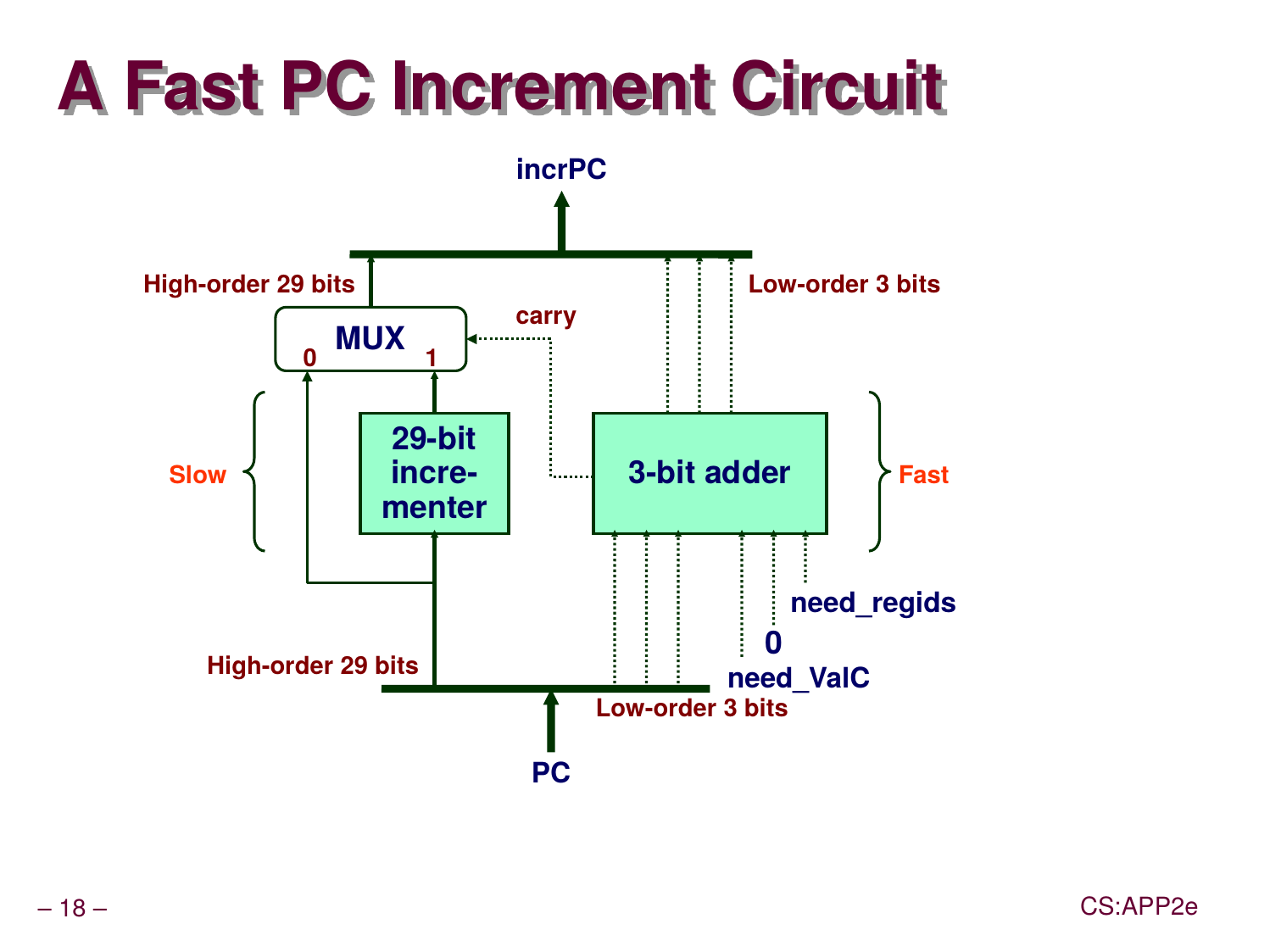

# A Fast PC Increment Circuit
incrPC

High-order 29 bits
Low-order 3 bits
carry
MUX
0
1

Slow

Fast
29-bit
incre-
menter
3-bit adder

need_regids
0
High-order 29 bits
need_ValC

Low-order 3 bits
PC